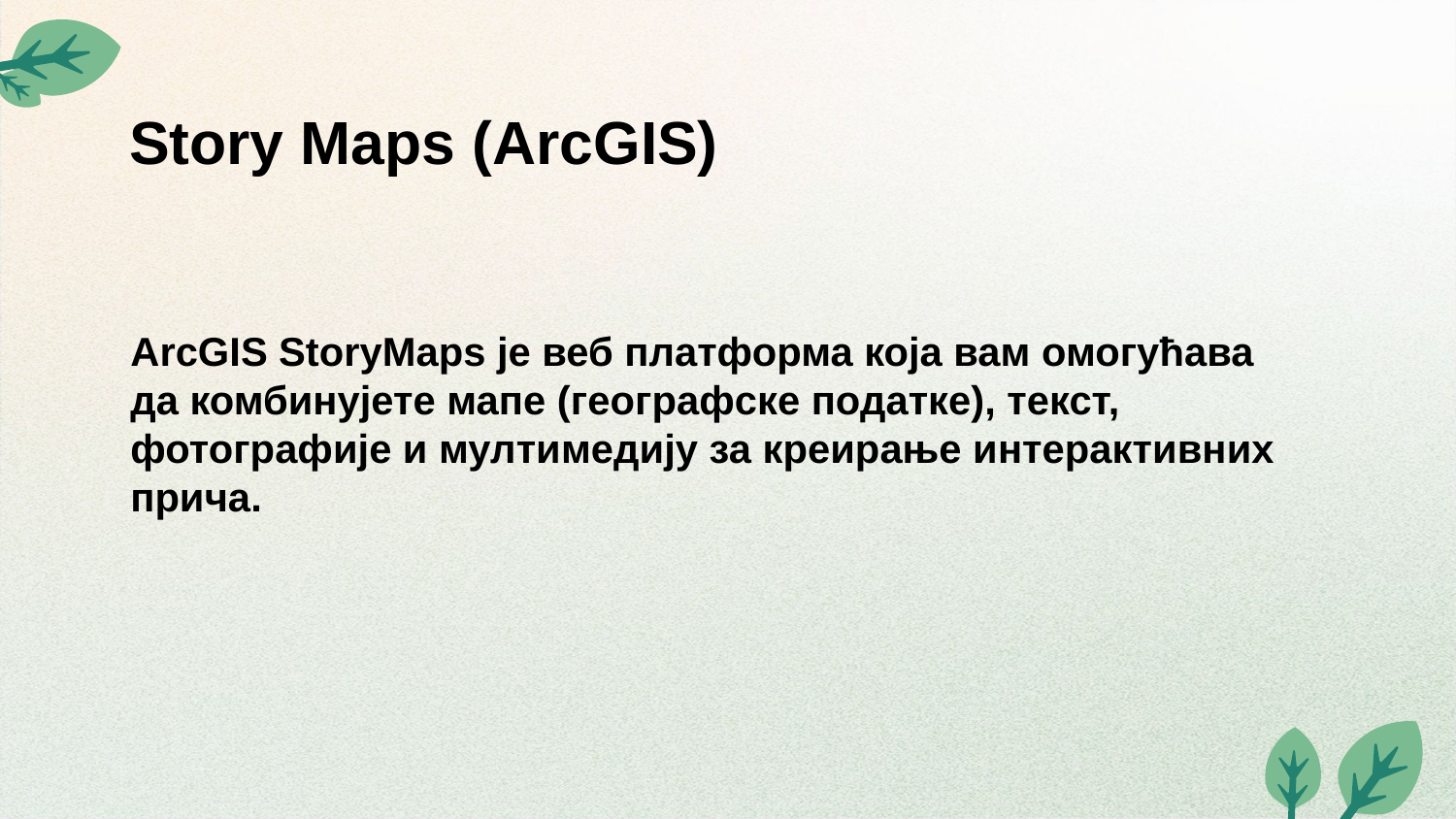

# Story Maps (ArcGIS)
ArcGIS StoryMaps је веб платформа која вам омогућава да комбинујете мапе (географске податке), текст, фотографије и мултимедију за креирање интерактивних прича.